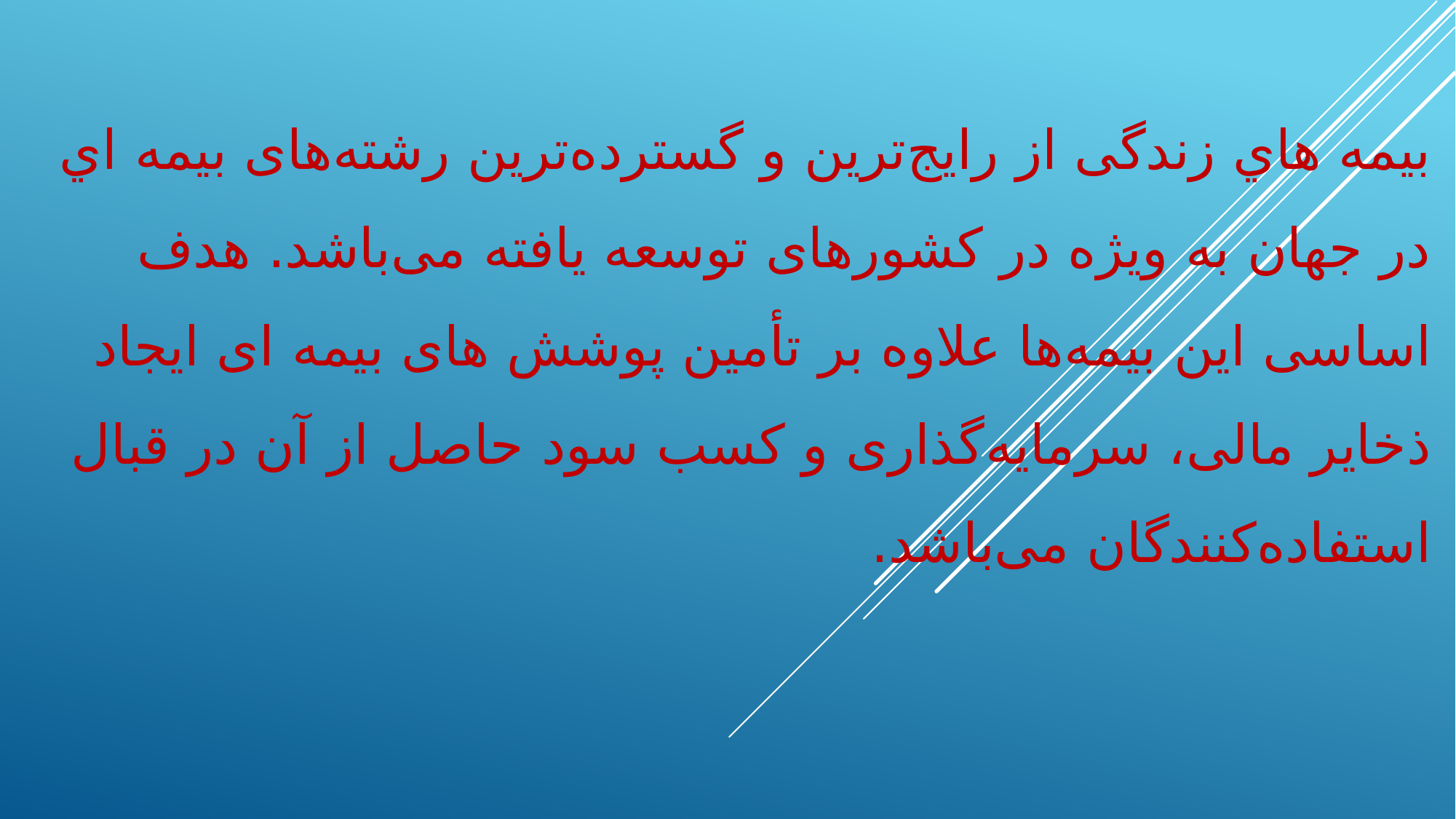

# بیمه هاي زندگی از رایج‌ترین و گسترده‌ترین رشته‌های بیمه اي در جهان به ویژه در کشورهای توسعه يافته می‌باشد. هدف اساسی اين بیمه‌ها علاوه بر تأمین پوشش های بیمه ای ایجاد ذخایر مالی، سرمایه‌گذاری و کسب سود حاصل از آن در قبال استفاده‌کنندگان می‌باشد.